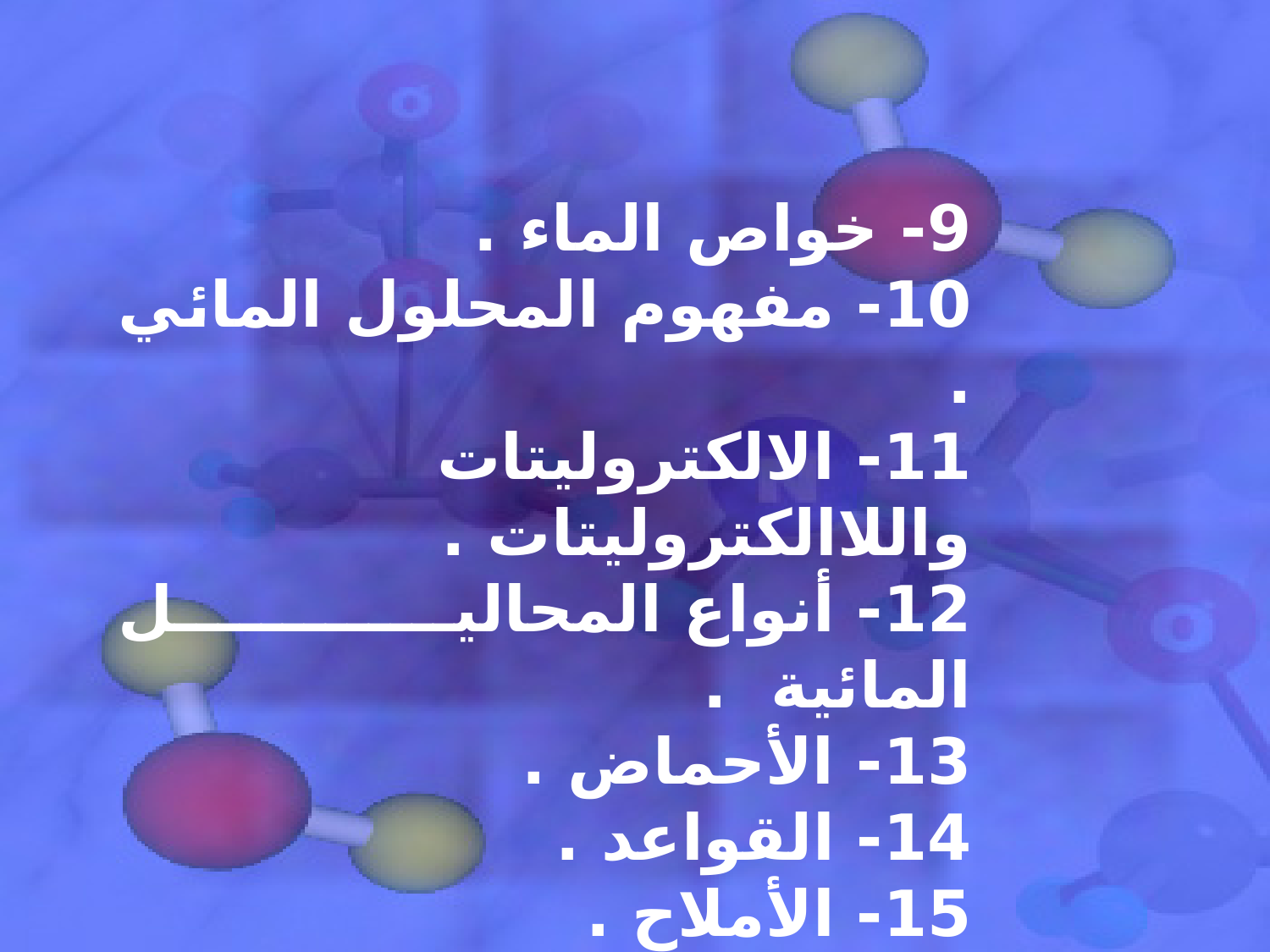

9- خواص الماء .
10- مفهوم المحلول المائي .
11- الالكتروليتات واللاالكتروليتات .
12- أنواع المحاليل المائية  .
13- الأحماض .
14- القواعد .
15- الأملاح .